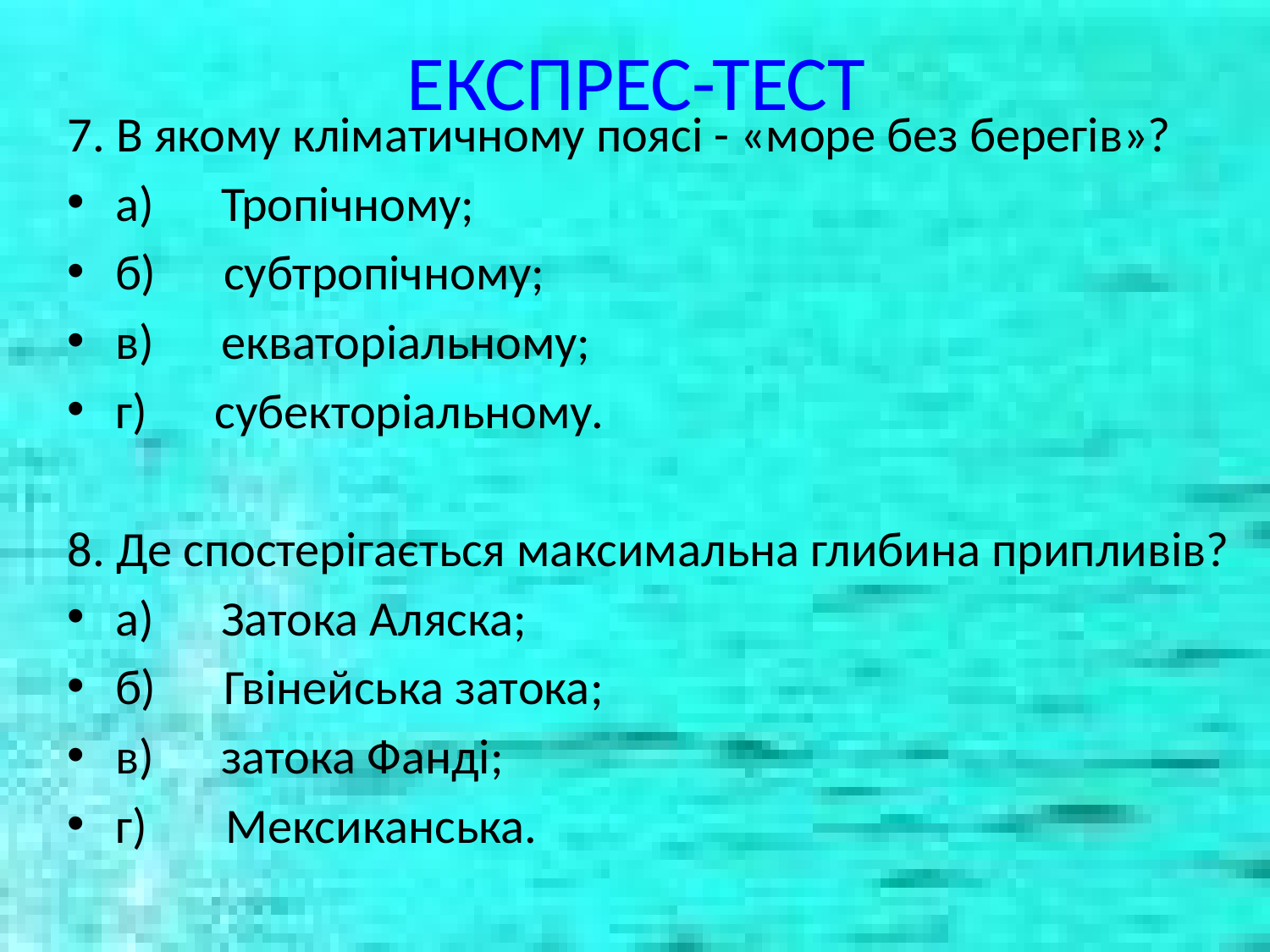

# ЕКСПРЕС-ТЕСТ
7. В якому кліматичному поясі - «море без берегів»?
а)      Тропічному;
б)      субтропічному;
в)      екваторіальному;
г)      субекторіальному.

8. Де спостерігається максимальна глибина припливів?
а)      Затока Аляска;
б)      Гвінейська затока;
в)      затока Фанді;
г)       Мексиканська.